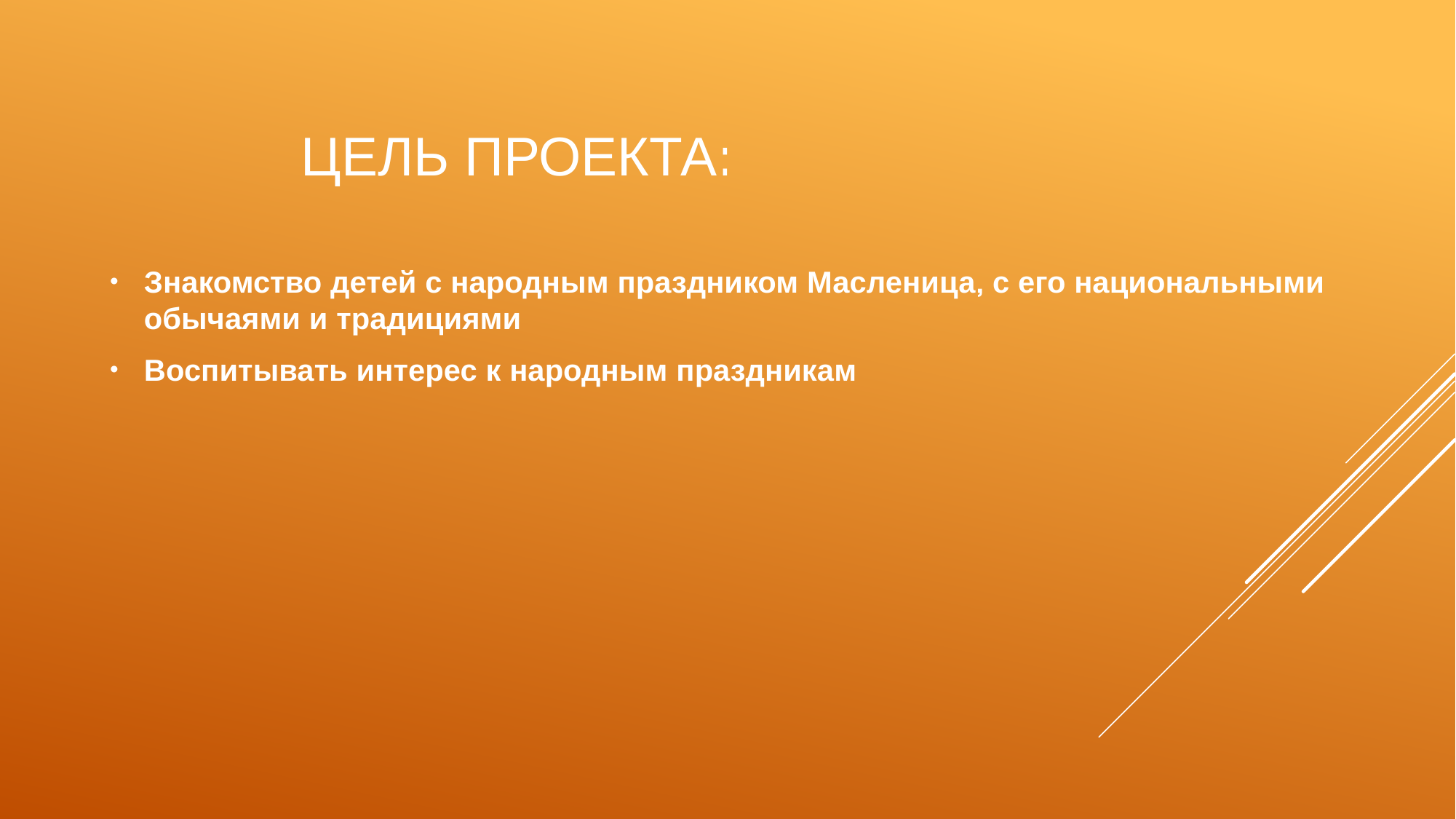

# Цель проекта:
Знакомство детей с народным праздником Масленица, с его национальными обычаями и традициями
Воспитывать интерес к народным праздникам